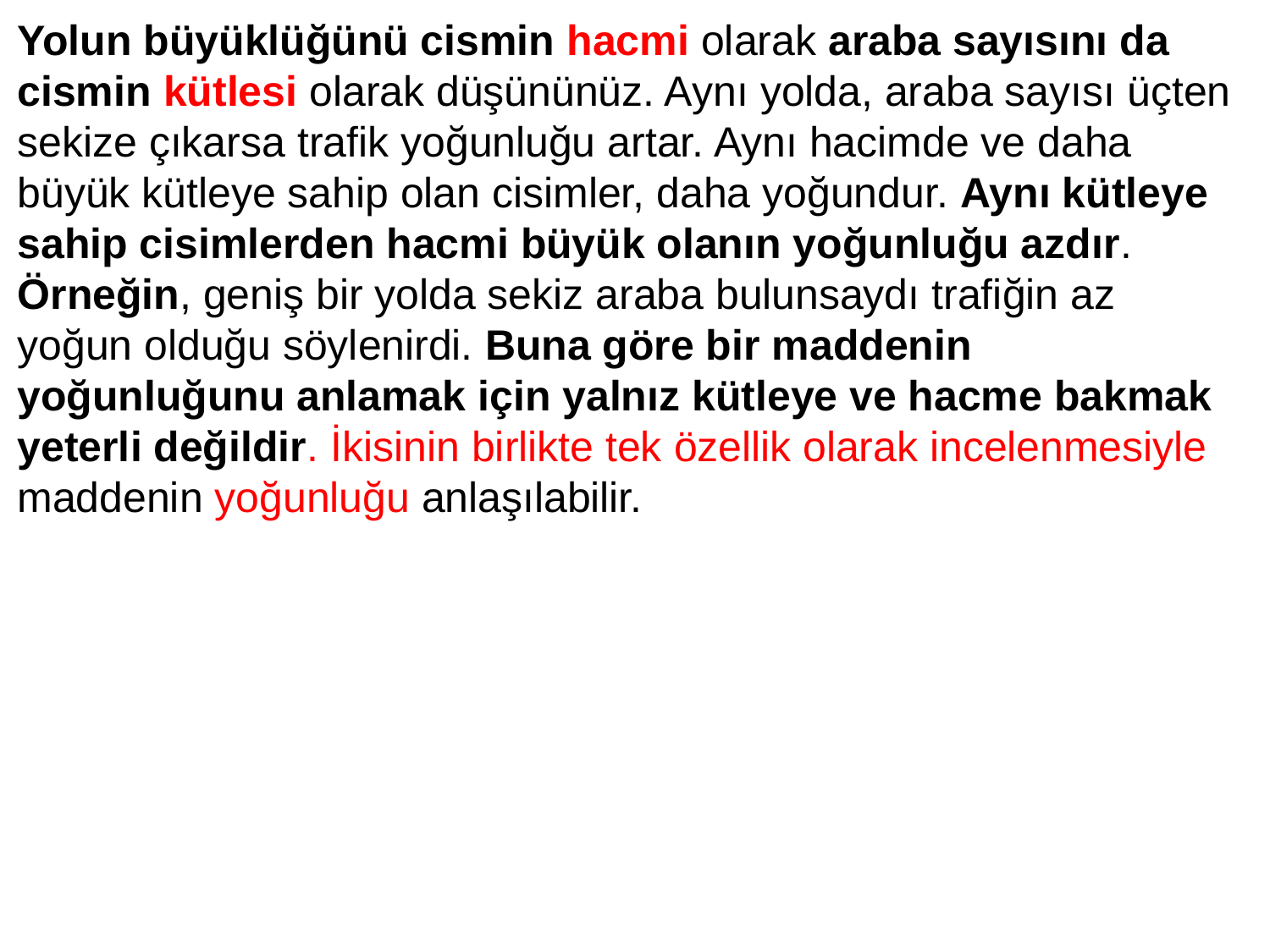

Yolun büyüklüğünü cismin hacmi olarak araba sayısını da cismin kütlesi olarak düşününüz. Aynı yolda, araba sayısı üçten sekize çıkarsa trafik yoğunluğu artar. Aynı hacimde ve daha büyük kütleye sahip olan cisimler, daha yoğundur. Aynı kütleye sahip cisimlerden hacmi büyük olanın yoğunluğu azdır.
Örneğin, geniş bir yolda sekiz araba bulunsaydı trafiğin az yoğun olduğu söylenirdi. Buna göre bir maddenin yoğunluğunu anlamak için yalnız kütleye ve hacme bakmak yeterli değildir. İkisinin birlikte tek özellik olarak incelenmesiyle maddenin yoğunluğu anlaşılabilir.